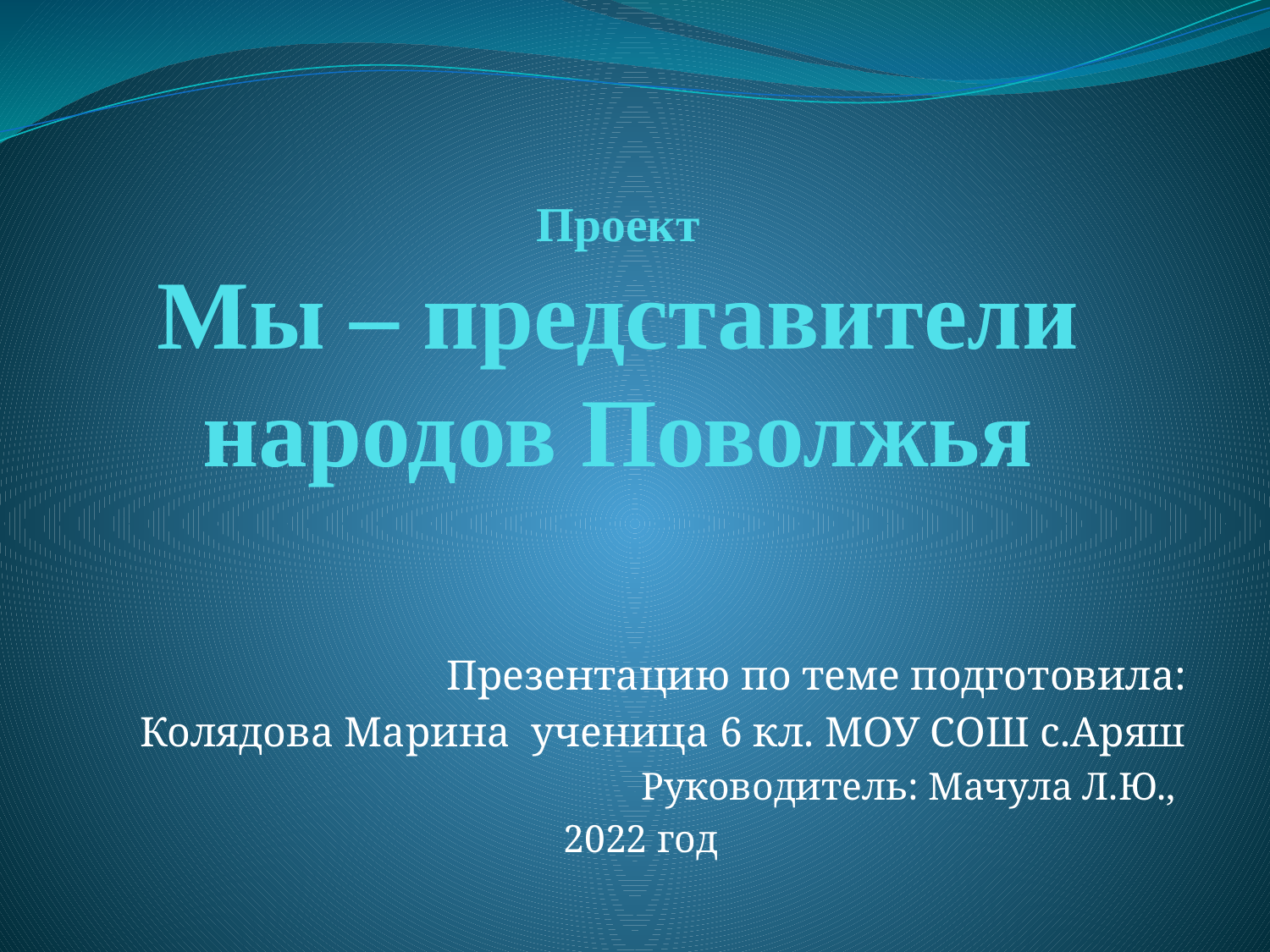

Презентацию по теме подготовила:
Колядова Марина  ученица 6 кл. МОУ СОШ с.Аряш
                                               Руководитель: Мачула Л.Ю.,
2022 год

# Проект Мы – представители народов Поволжья